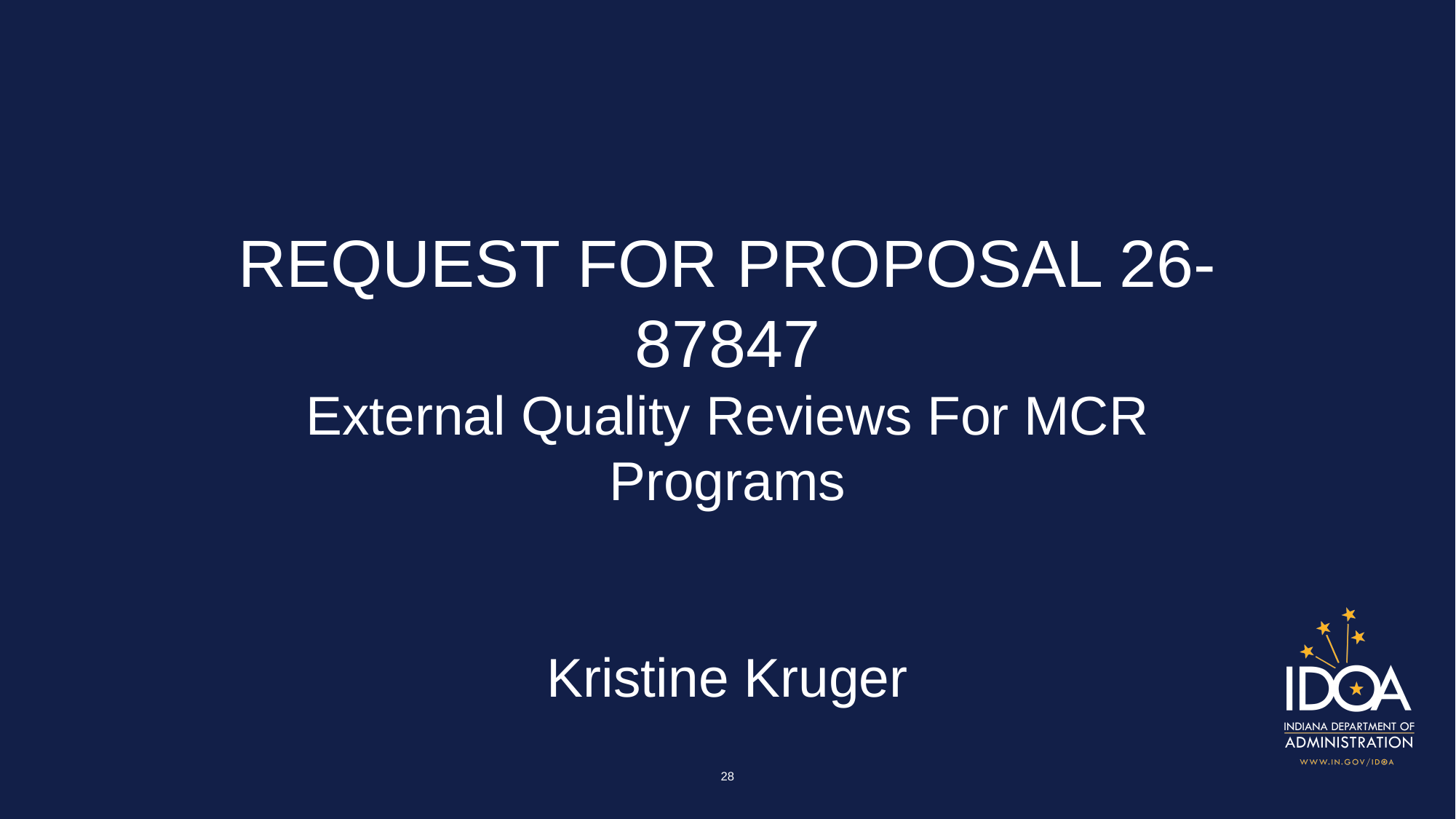

REQUEST FOR PROPOSAL 26-​​​87847
External Quality Reviews For MCR Programs

Kristine Kruger

28